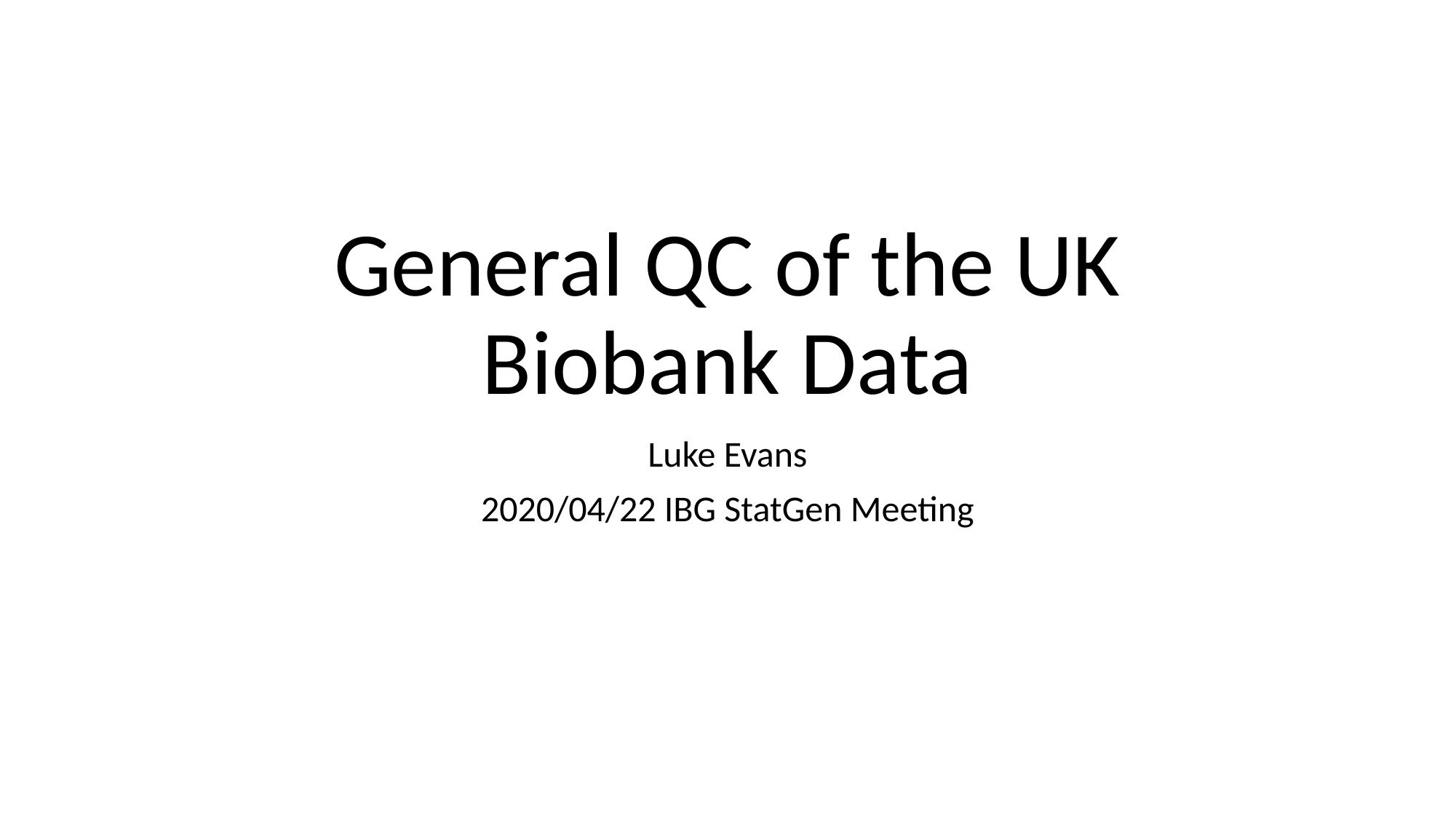

# General QC of the UK Biobank Data
Luke Evans
2020/04/22 IBG StatGen Meeting